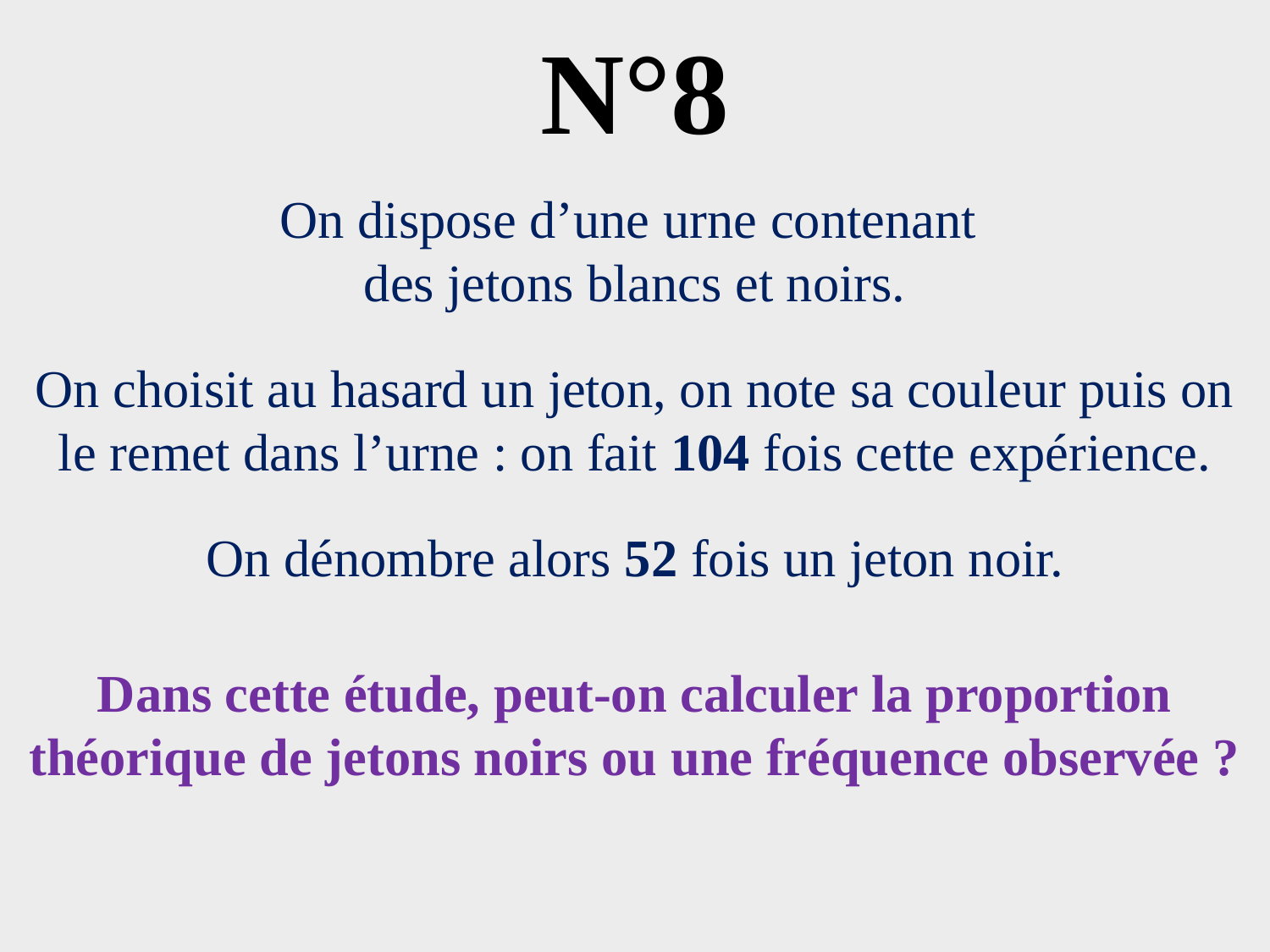

# N°8

On dispose d’une urne contenant
des jetons blancs et noirs.

On choisit au hasard un jeton, on note sa couleur puis on le remet dans l’urne : on fait 104 fois cette expérience.

On dénombre alors 52 fois un jeton noir.

Dans cette étude, peut-on calculer la proportion théorique de jetons noirs ou une fréquence observée ?